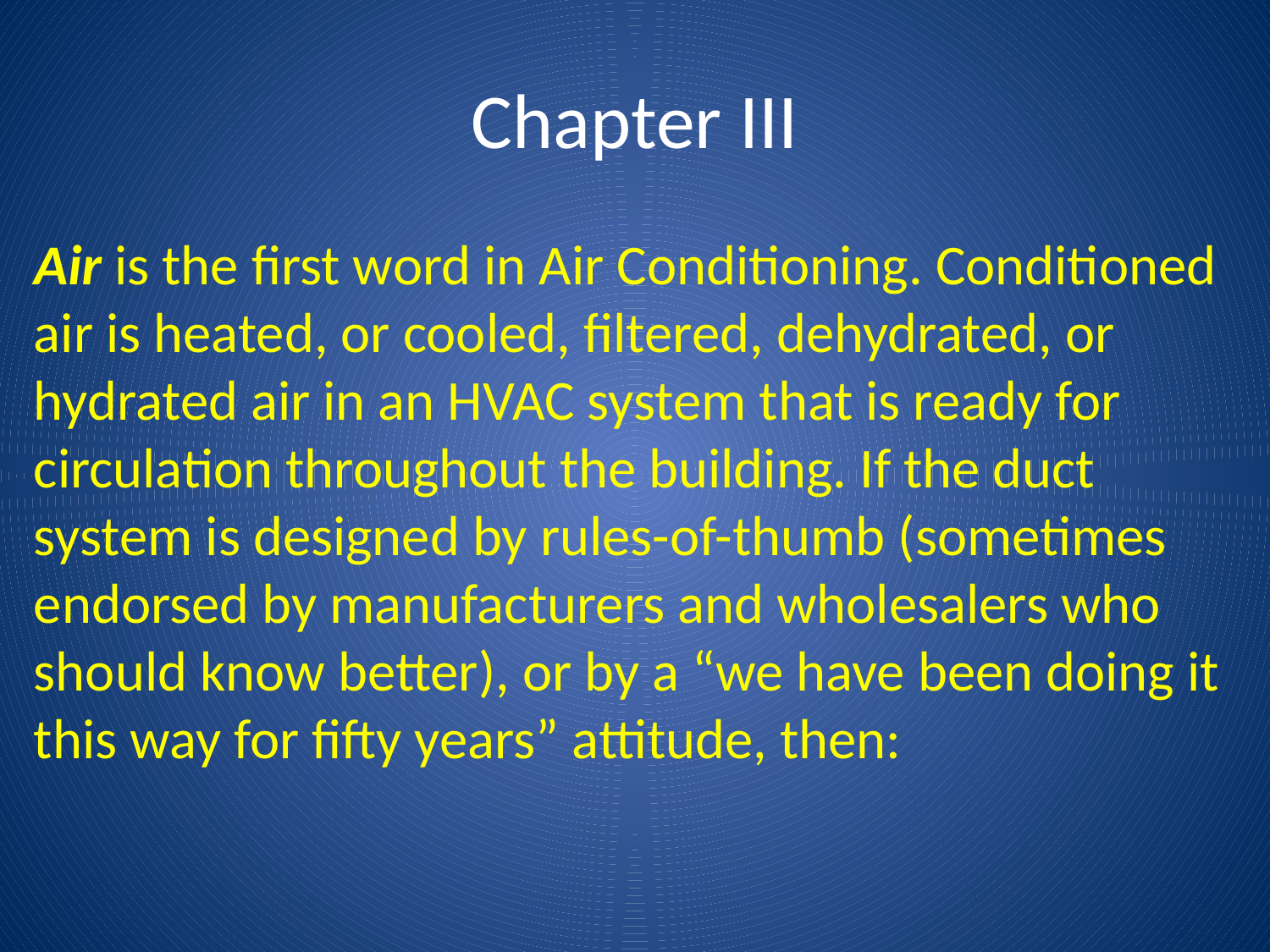

# Chapter III
Air is the first word in Air Conditioning. Conditioned air is heated, or cooled, filtered, dehydrated, or hydrated air in an HVAC system that is ready for circulation throughout the building. If the duct system is designed by rules-of-thumb (sometimes endorsed by manufacturers and wholesalers who should know better), or by a “we have been doing it this way for fifty years” attitude, then: